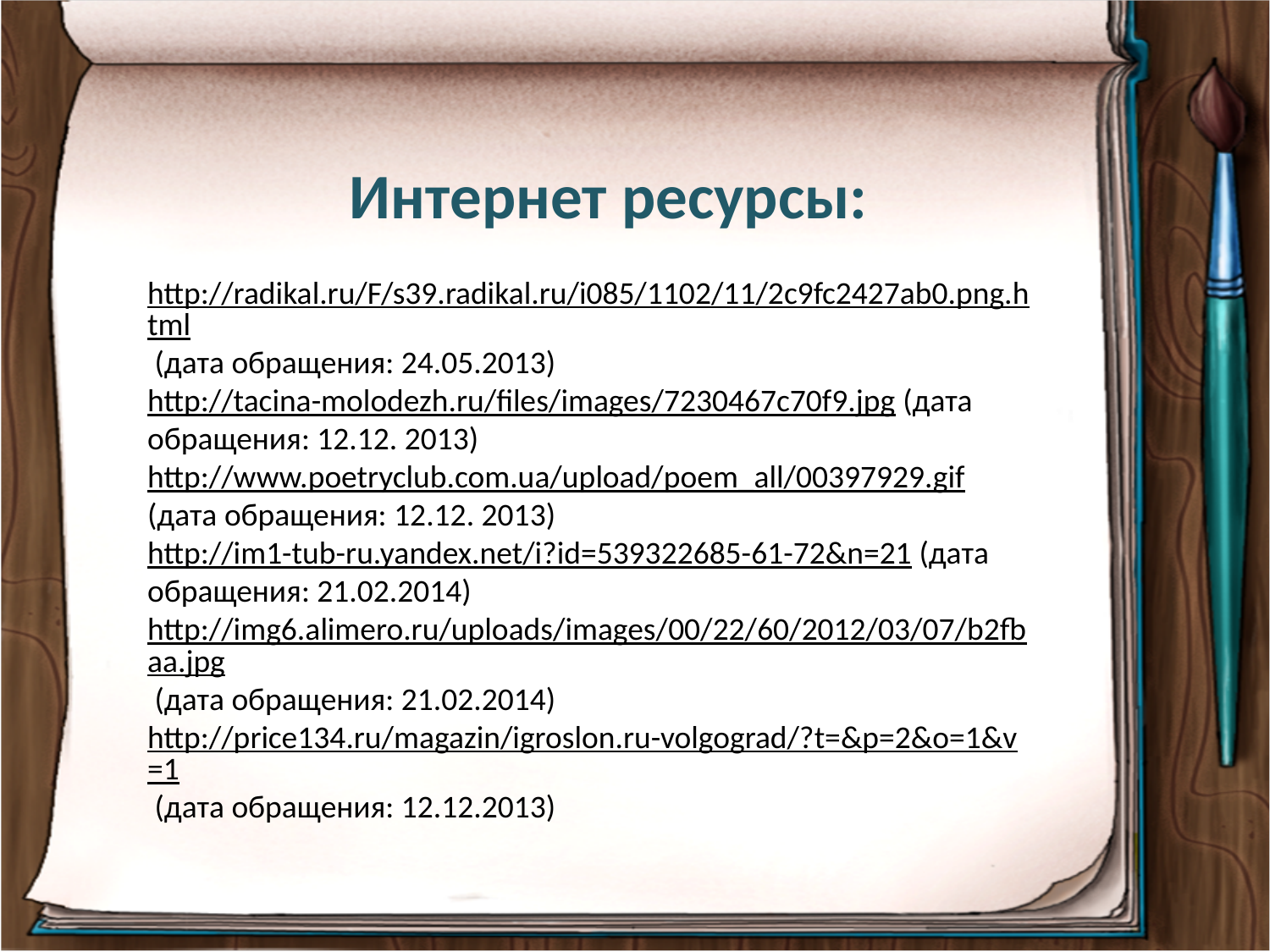

Интернет ресурсы:

http://radikal.ru/F/s39.radikal.ru/i085/1102/11/2c9fc2427ab0.png.html (дата обращения: 24.05.2013)
http://tacina-molodezh.ru/files/images/7230467c70f9.jpg (дата обращения: 12.12. 2013)
http://www.poetryclub.com.ua/upload/poem_all/00397929.gif (дата обращения: 12.12. 2013)
http://im1-tub-ru.yandex.net/i?id=539322685-61-72&n=21 (дата обращения: 21.02.2014)
http://img6.alimero.ru/uploads/images/00/22/60/2012/03/07/b2fbaa.jpg (дата обращения: 21.02.2014)
http://price134.ru/magazin/igroslon.ru-volgograd/?t=&p=2&o=1&v=1 (дата обращения: 12.12.2013)